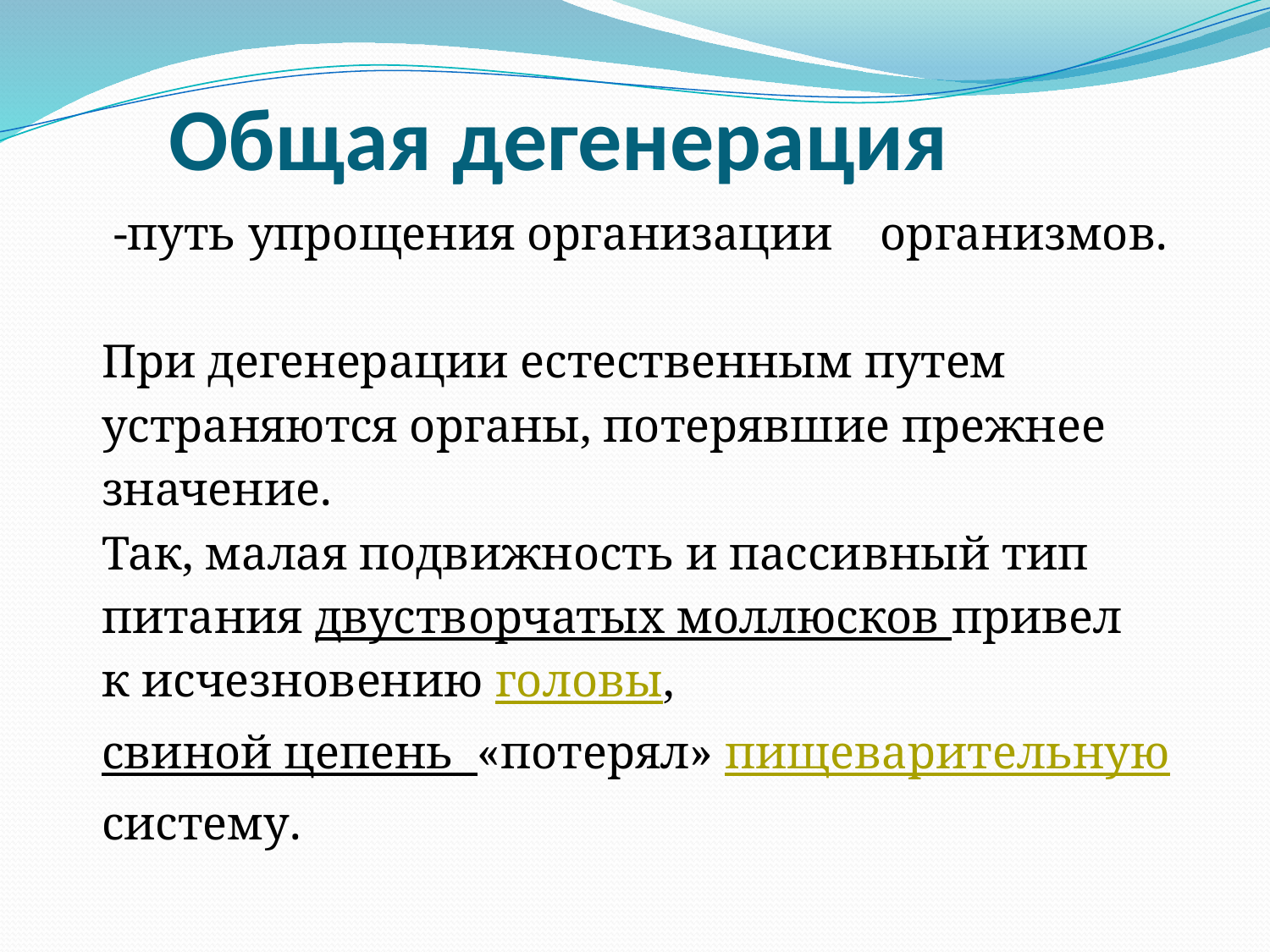

# Общая дегенерация
 -путь упрощения организации    организмов.

При дегенерации естественным путем
устраняются органы, потерявшие прежнее
значение.
Так, малая подвижность и пассивный тип
питания двустворчатых моллюсков привел
к исчезновению головы,
свиной цепень  «потерял» пищеварительную
систему.